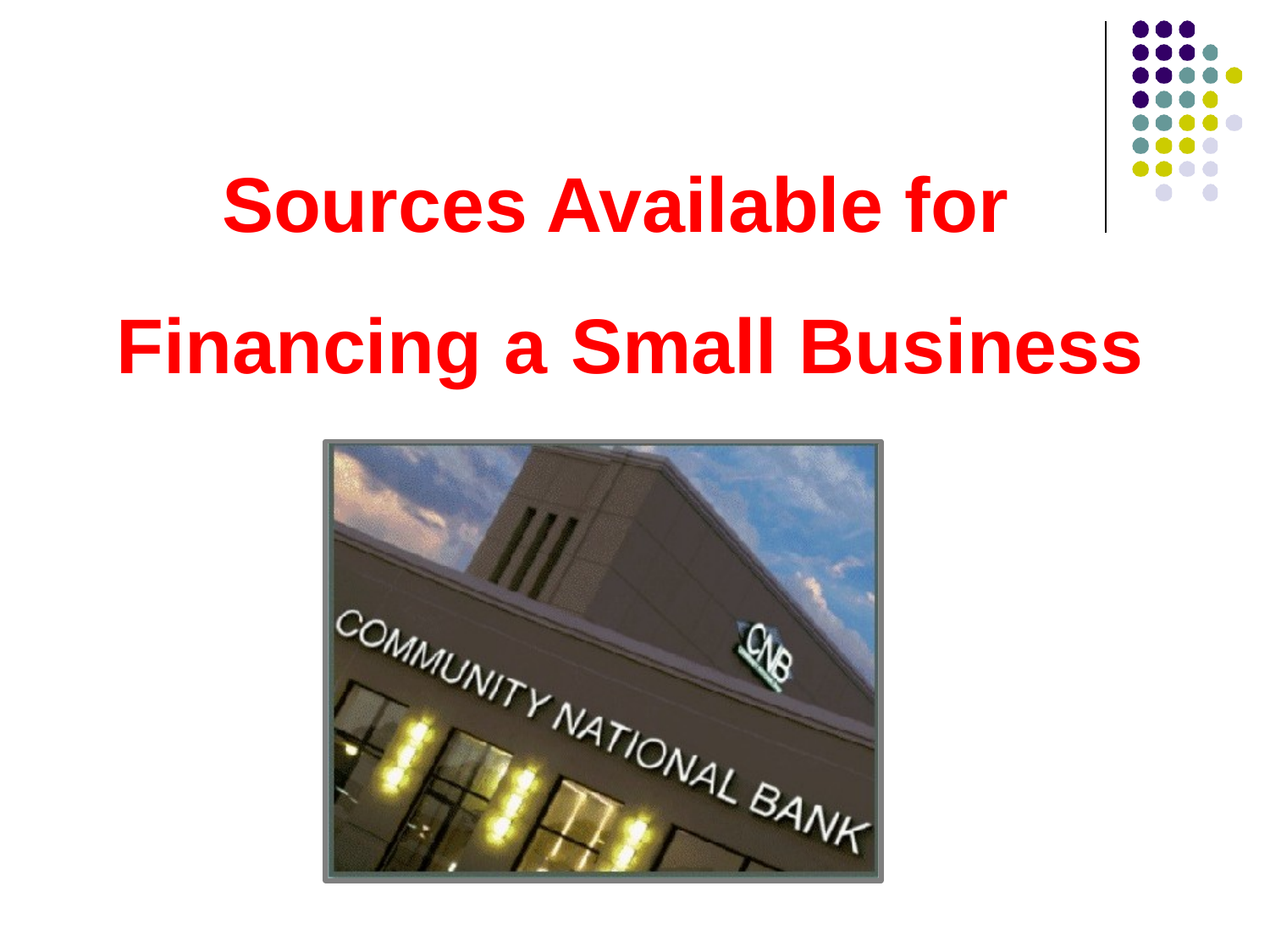

Sources Available for
Financing a	Small Business